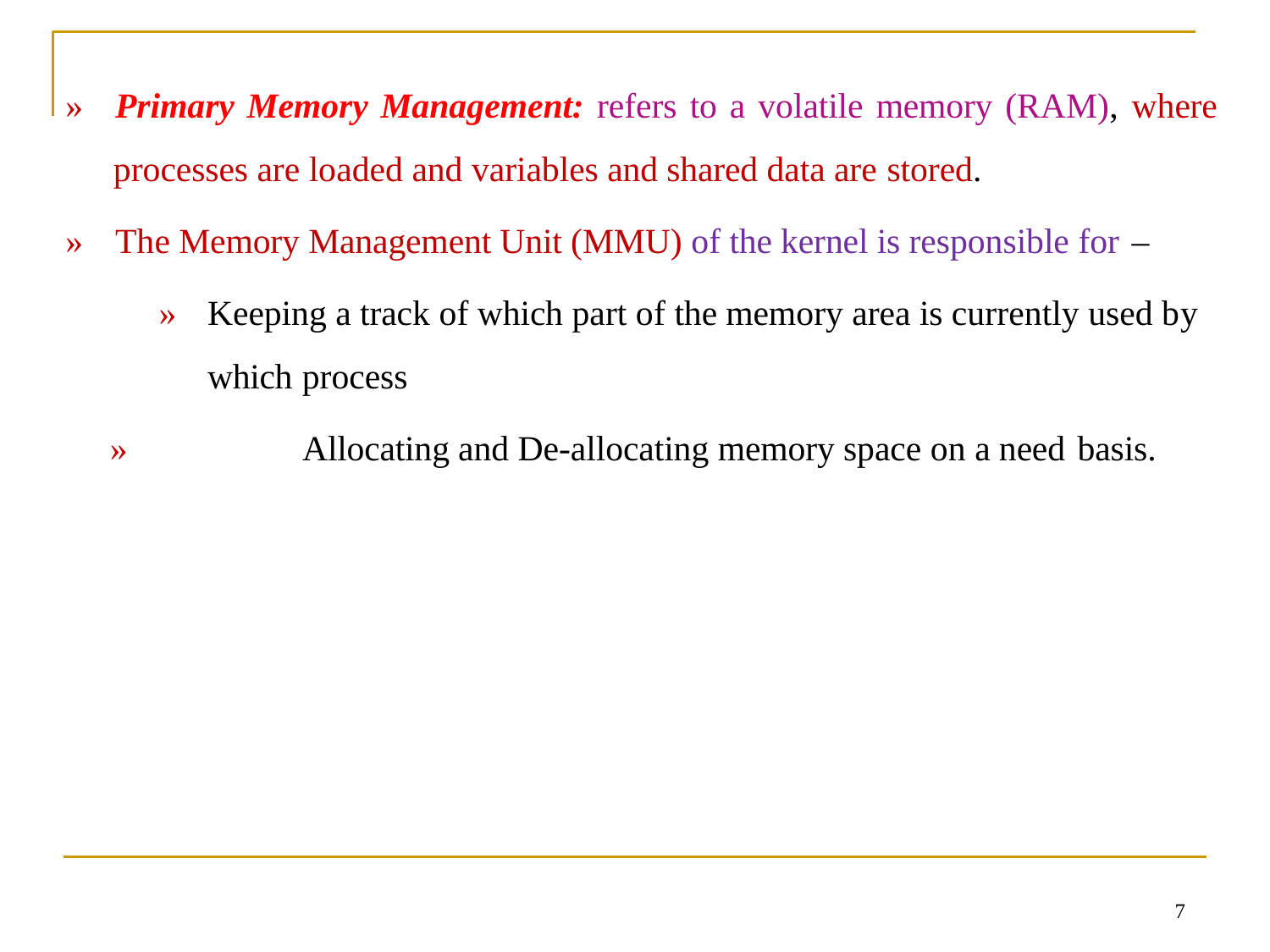

»	Primary Memory Management: refers to a volatile memory (RAM), where
processes are loaded and variables and shared data are stored.
»	The Memory Management Unit (MMU) of the kernel is responsible for –
»	Keeping a track of which part of the memory area is currently used by  which process
»	Allocating and De-allocating memory space on a need basis.
7